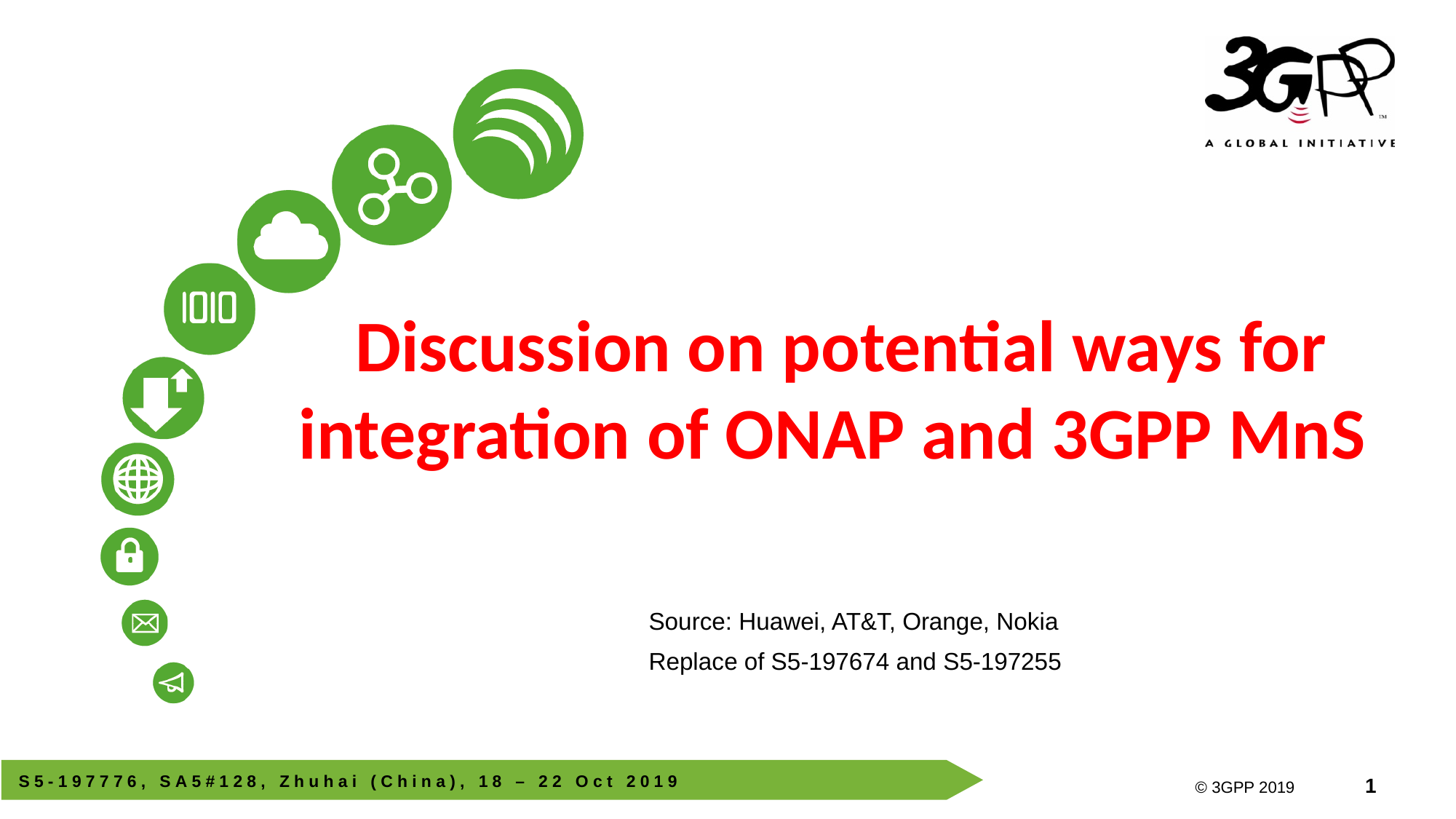

# Discussion on potential ways for integration of ONAP and 3GPP MnS
Source: Huawei, AT&T, Orange, Nokia
Replace of S5-197674 and S5-197255